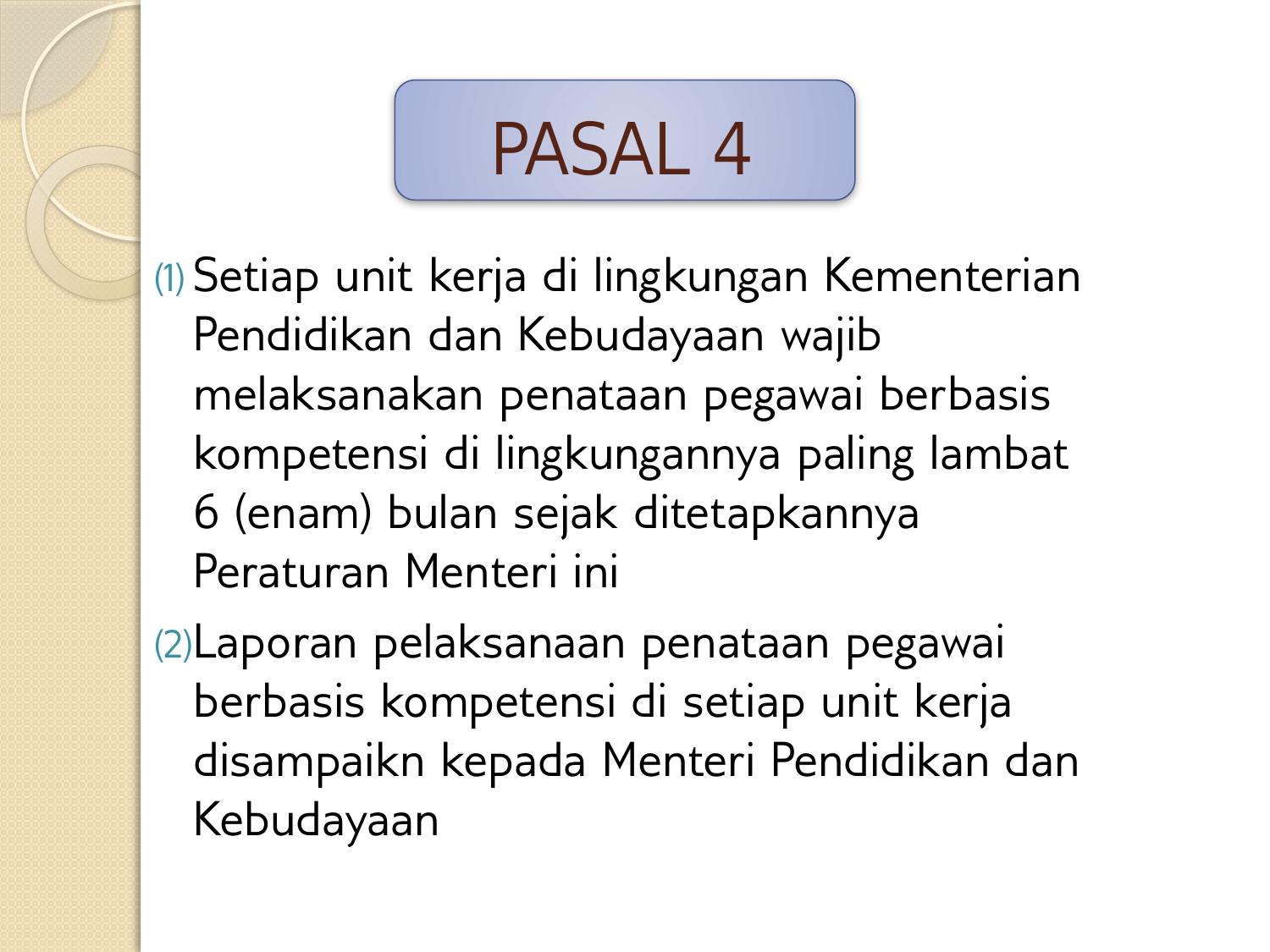

# PASAL 4

Setiap unit kerja di lingkungan Kementerian Pendidikan dan Kebudayaan wajib melaksanakan penataan pegawai berbasis kompetensi di lingkungannya paling lambat 6 (enam) bulan sejak ditetapkannya Peraturan Menteri ini
Laporan pelaksanaan penataan pegawai berbasis kompetensi di setiap unit kerja disampaikn kepada Menteri Pendidikan dan Kebudayaan